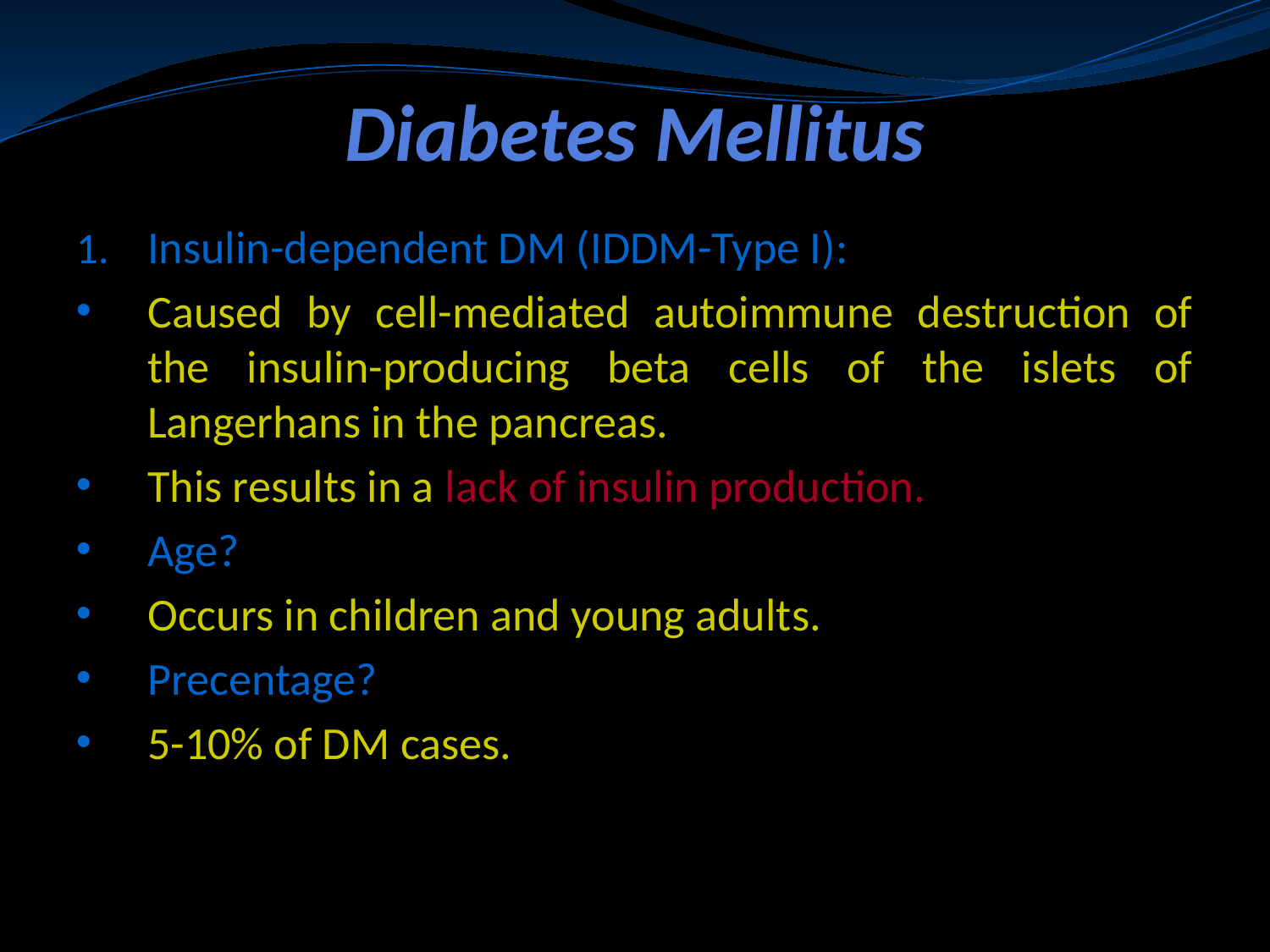

# Diabetes Mellitus
Insulin-dependent DM (IDDM-Type I):
Caused by cell-mediated autoimmune destruction of the insulin-producing beta cells of the islets of Langerhans in the pancreas.
This results in a lack of insulin production.
Age?
Occurs in children and young adults.
Precentage?
5-10% of DM cases.